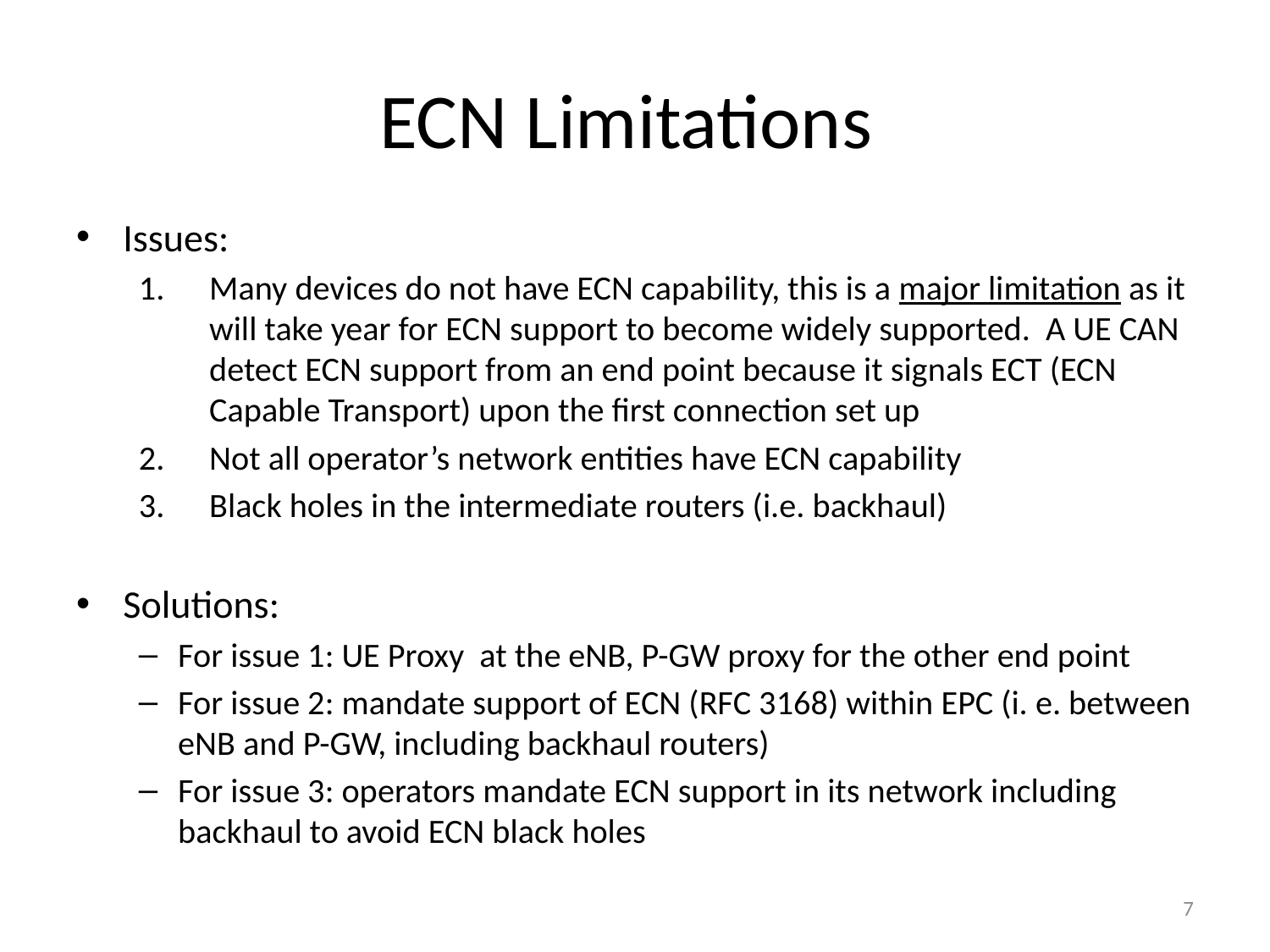

# ECN Limitations
Issues:
Many devices do not have ECN capability, this is a major limitation as it will take year for ECN support to become widely supported.  A UE CAN detect ECN support from an end point because it signals ECT (ECN Capable Transport) upon the first connection set up
Not all operator’s network entities have ECN capability
Black holes in the intermediate routers (i.e. backhaul)

Solutions:
For issue 1: UE Proxy  at the eNB, P-GW proxy for the other end point
For issue 2: mandate support of ECN (RFC 3168) within EPC (i. e. between eNB and P-GW, including backhaul routers)
For issue 3: operators mandate ECN support in its network including backhaul to avoid ECN black holes

7